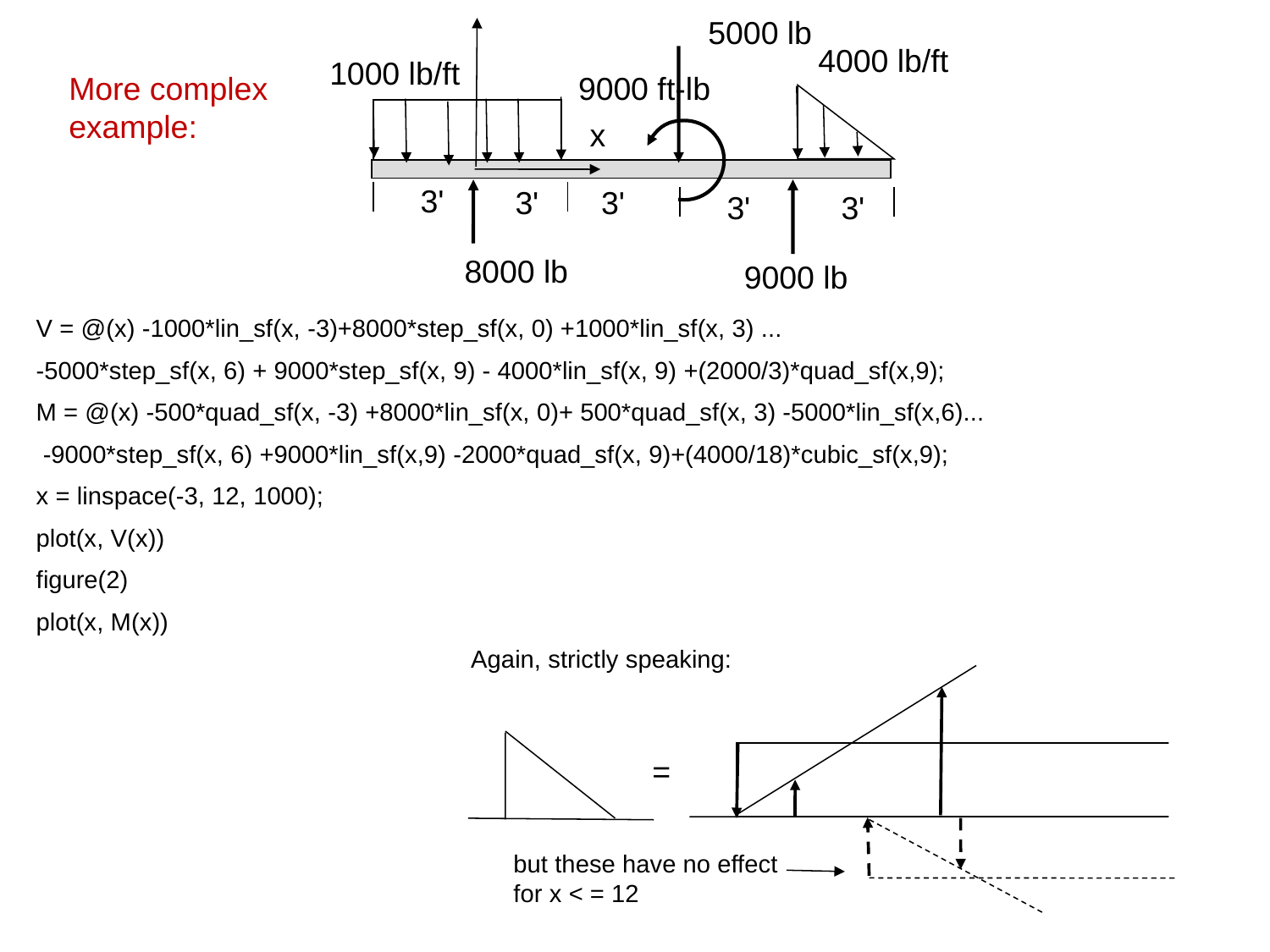

5000 lb

4000 lb/ft

1000 lb/ft
More complex
example:
9000 ft-lb

x

3'
3'
3'

3'
3'
8000 lb
9000 lb
V = @(x) -1000*lin_sf(x, -3)+8000*step_sf(x, 0) +1000*lin_sf(x, 3) ...
-5000*step_sf(x, 6) + 9000*step_sf(x, 9) - 4000*lin_sf(x, 9) +(2000/3)*quad_sf(x,9);
M = @(x) -500*quad_sf(x, -3) +8000*lin_sf(x, 0)+ 500*quad_sf(x, 3) -5000*lin_sf(x,6)...
 -9000*step_sf(x, 6) +9000*lin_sf(x,9) -2000*quad_sf(x, 9)+(4000/18)*cubic_sf(x,9);
x = linspace(-3, 12, 1000);
plot(x, V(x))
figure(2)
plot(x, M(x))
Again, strictly speaking:

=

but these have no effect
for x < = 12